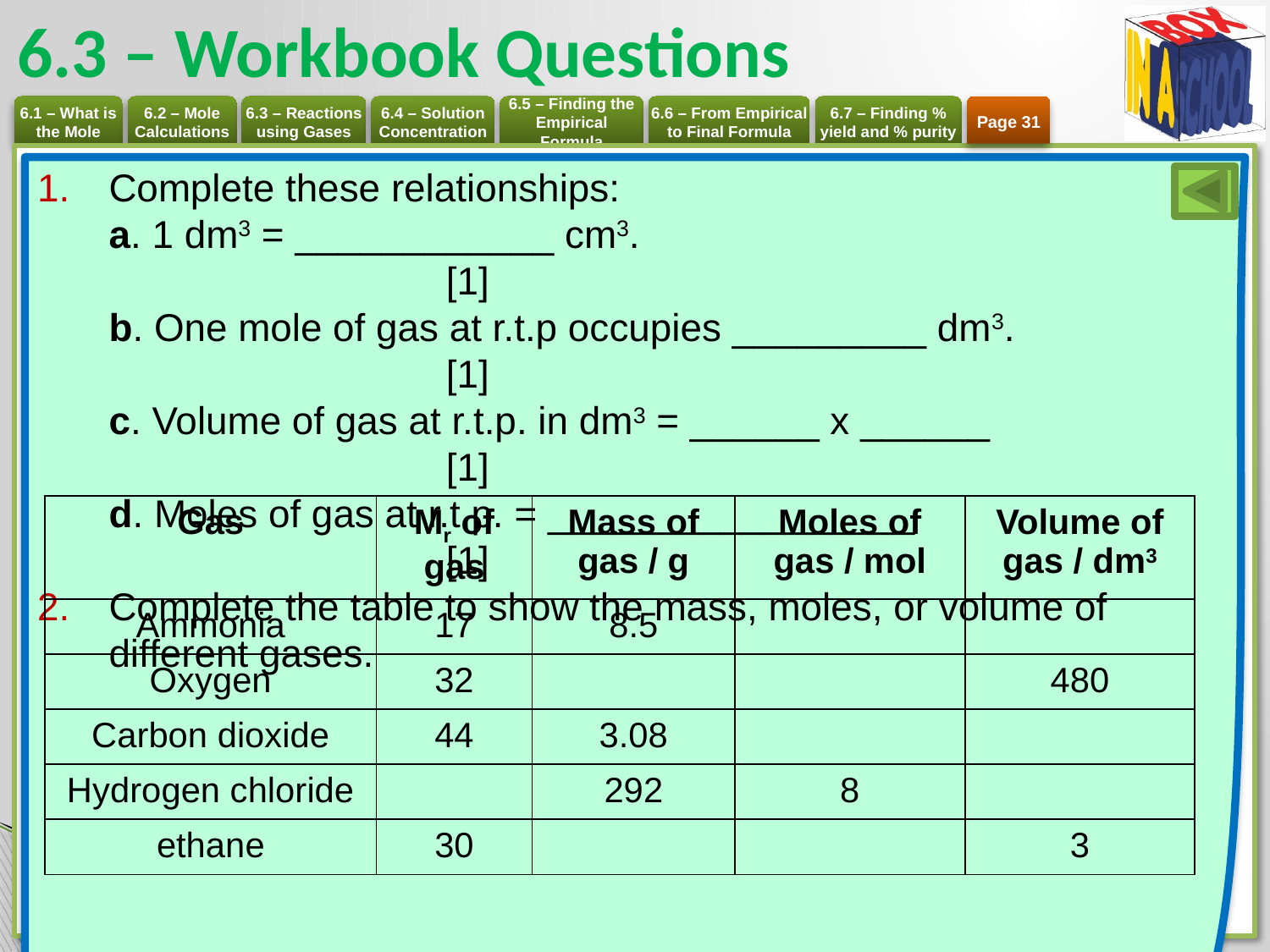

# 6.3 – Workbook Questions
Page 31
Complete these relationships:
a. 1 dm3 = ____________ cm3.	[1]
b. One mole of gas at r.t.p occupies _________ dm3. 	[1]
c. Volume of gas at r.t.p. in dm3 = ______ x ______	[1]
d. Moles of gas at r.t.p. = _________________	[1]
Complete the table to show the mass, moles, or volume of different gases.

| Gas | Mr of gas | Mass of gas / g | Moles of gas / mol | Volume of gas / dm3 |
| --- | --- | --- | --- | --- |
| Ammonia | 17 | 8.5 |  |  |
| Oxygen | 32 |  |  | 480 |
| Carbon dioxide | 44 | 3.08 |  |  |
| Hydrogen chloride |  | 292 | 8 |  |
| ethane | 30 |  |  | 3 |